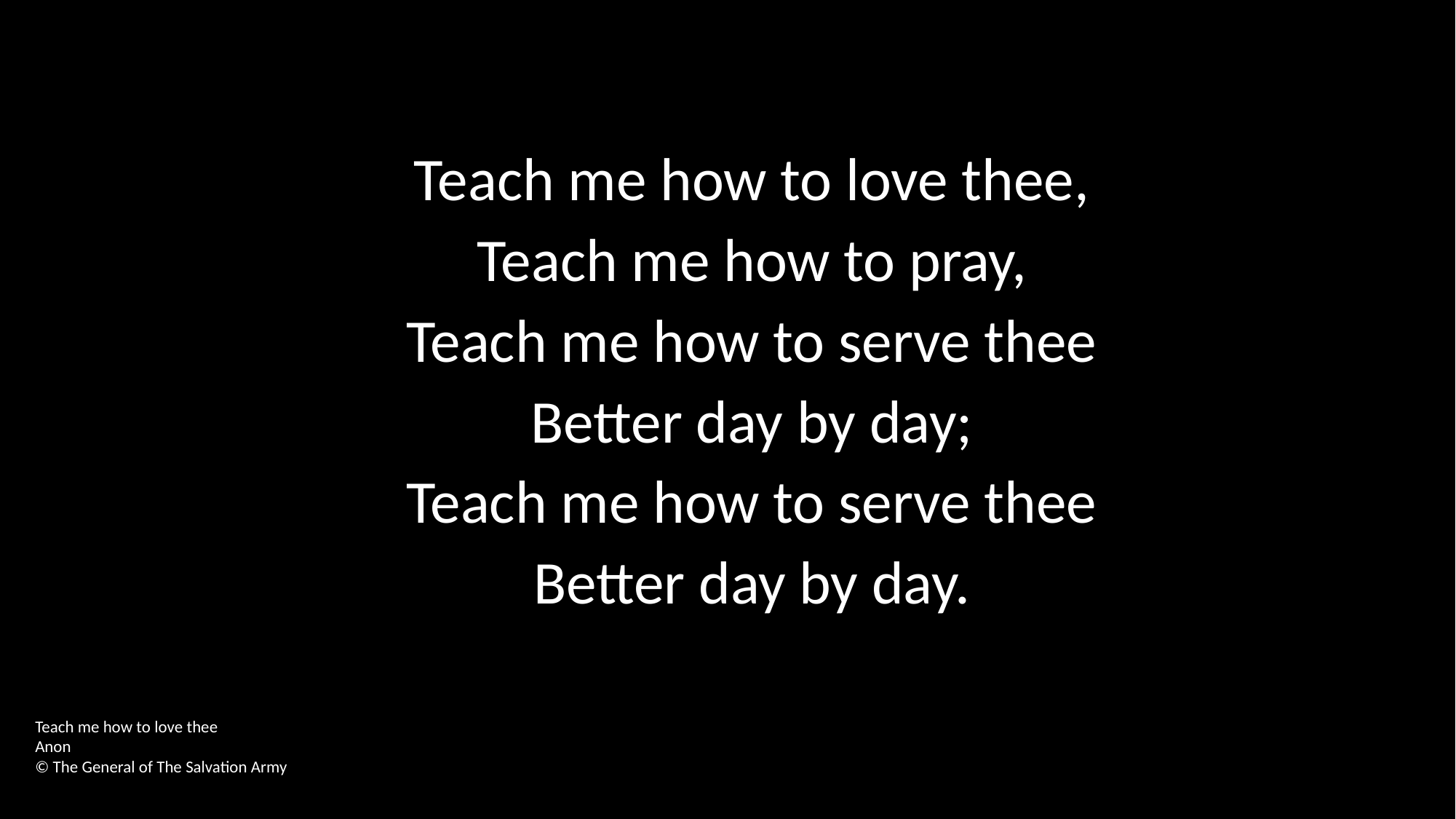

Teach me how to love thee,
Teach me how to pray,
Teach me how to serve thee
Better day by day;
Teach me how to serve thee
Better day by day.
Teach me how to love thee
Anon
© The General of The Salvation Army